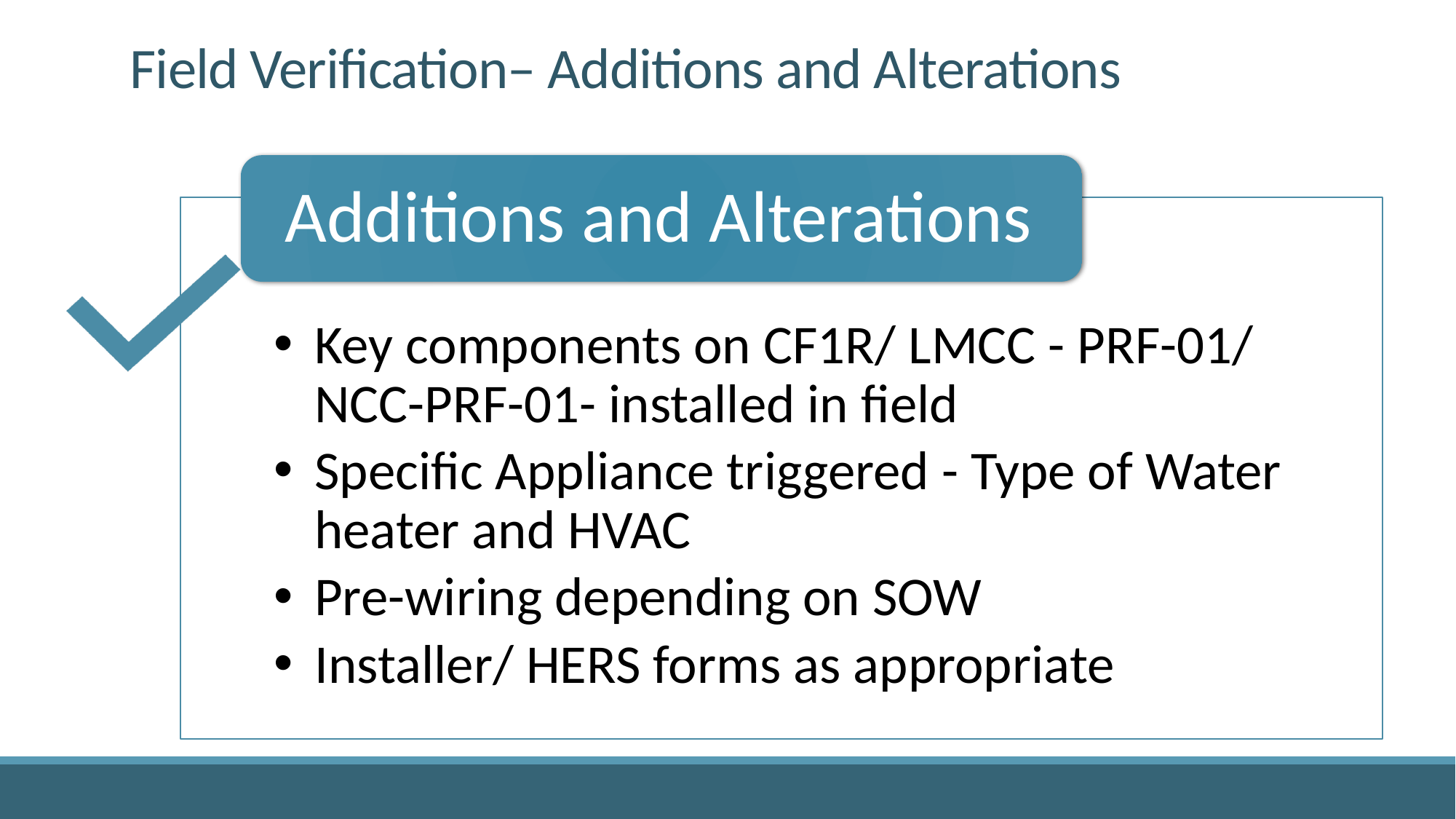

# Field Verification– Additions and Alterations
Key components on CF1R/ LMCC - PRF-01/ NCC-PRF-01- installed in field
Specific Appliance triggered - Type of Water heater and HVAC
Pre-wiring depending on SOW
Installer/ HERS forms as appropriate
Additions and Alterations